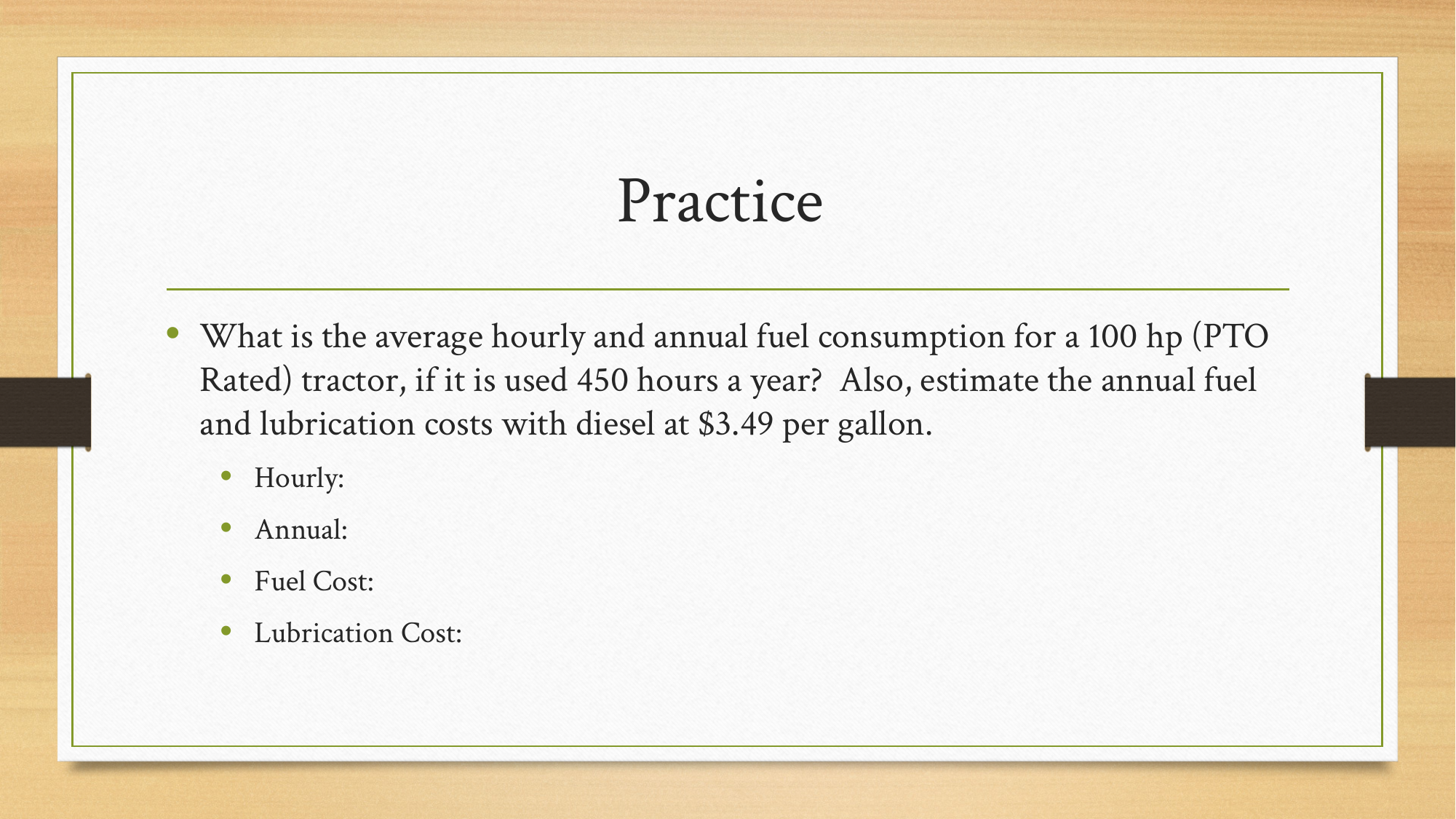

# Practice
What is the average hourly and annual fuel consumption for a 100 hp (PTO Rated) tractor, if it is used 450 hours a year?  Also, estimate the annual fuel and lubrication costs with diesel at $3.49 per gallon.
Hourly:
Annual:
Fuel Cost:
Lubrication Cost: